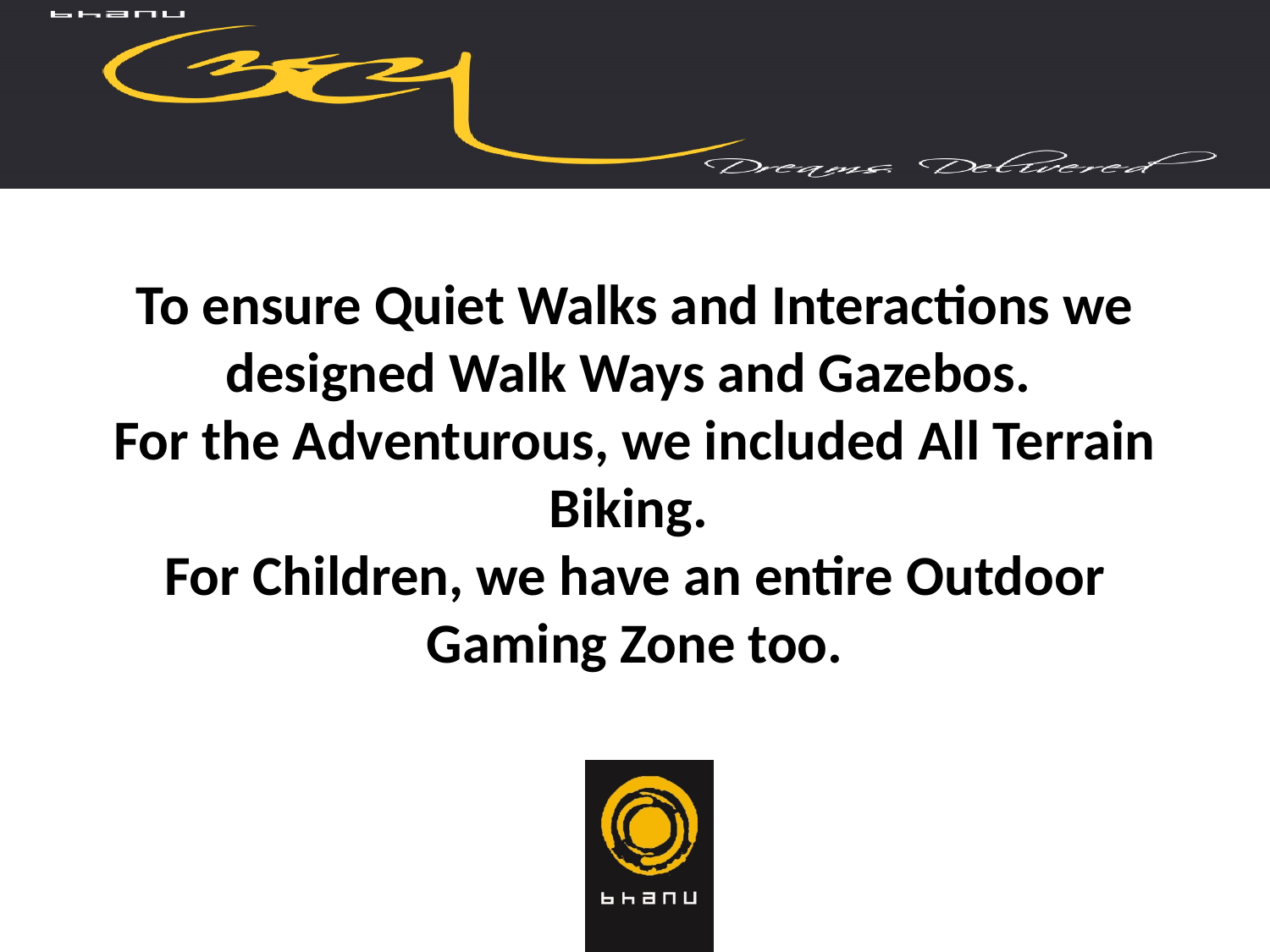

# To ensure Quiet Walks and Interactions we designed Walk Ways and Gazebos. For the Adventurous, we included All Terrain Biking. For Children, we have an entire Outdoor Gaming Zone too.